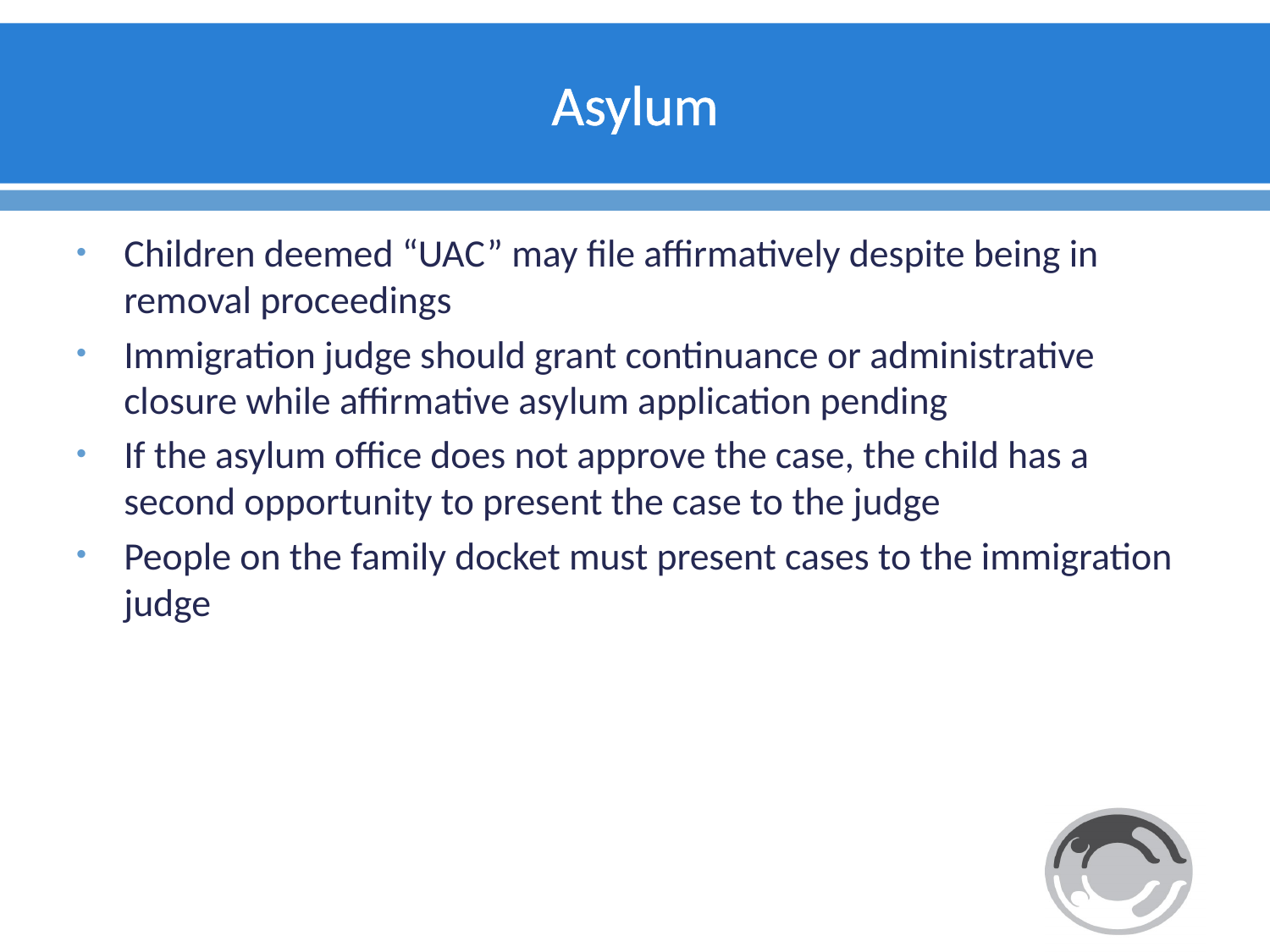

# Asylum
Children deemed “UAC” may file affirmatively despite being in removal proceedings
Immigration judge should grant continuance or administrative closure while affirmative asylum application pending
If the asylum office does not approve the case, the child has a second opportunity to present the case to the judge
People on the family docket must present cases to the immigration judge